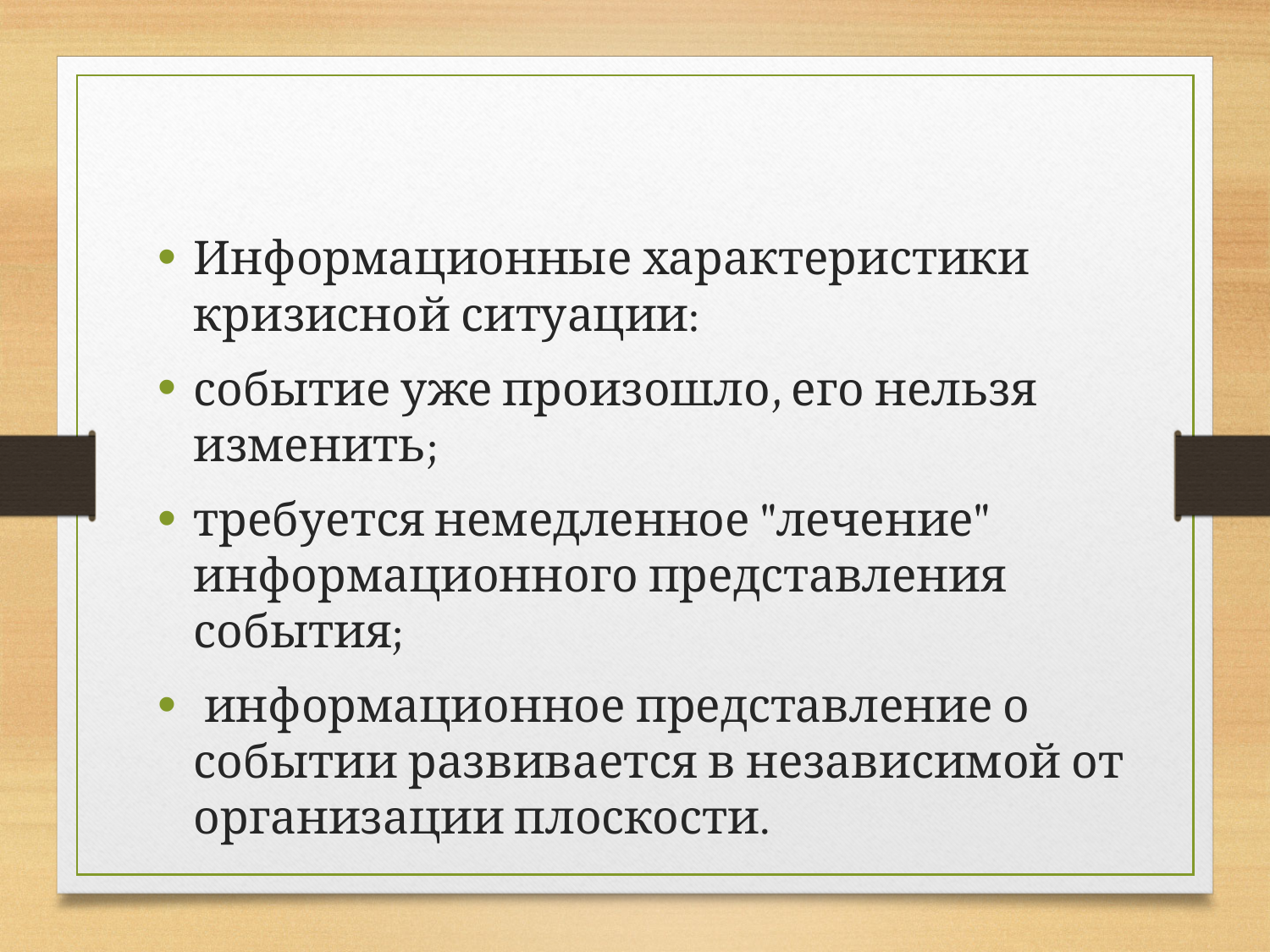

Информационные характеристики кризисной ситуации:
событие уже произошло, его нельзя изменить;
требуется немедленное "лечение" информационного представления события;
 информационное представление о событии развивается в независимой от организации плоскости.